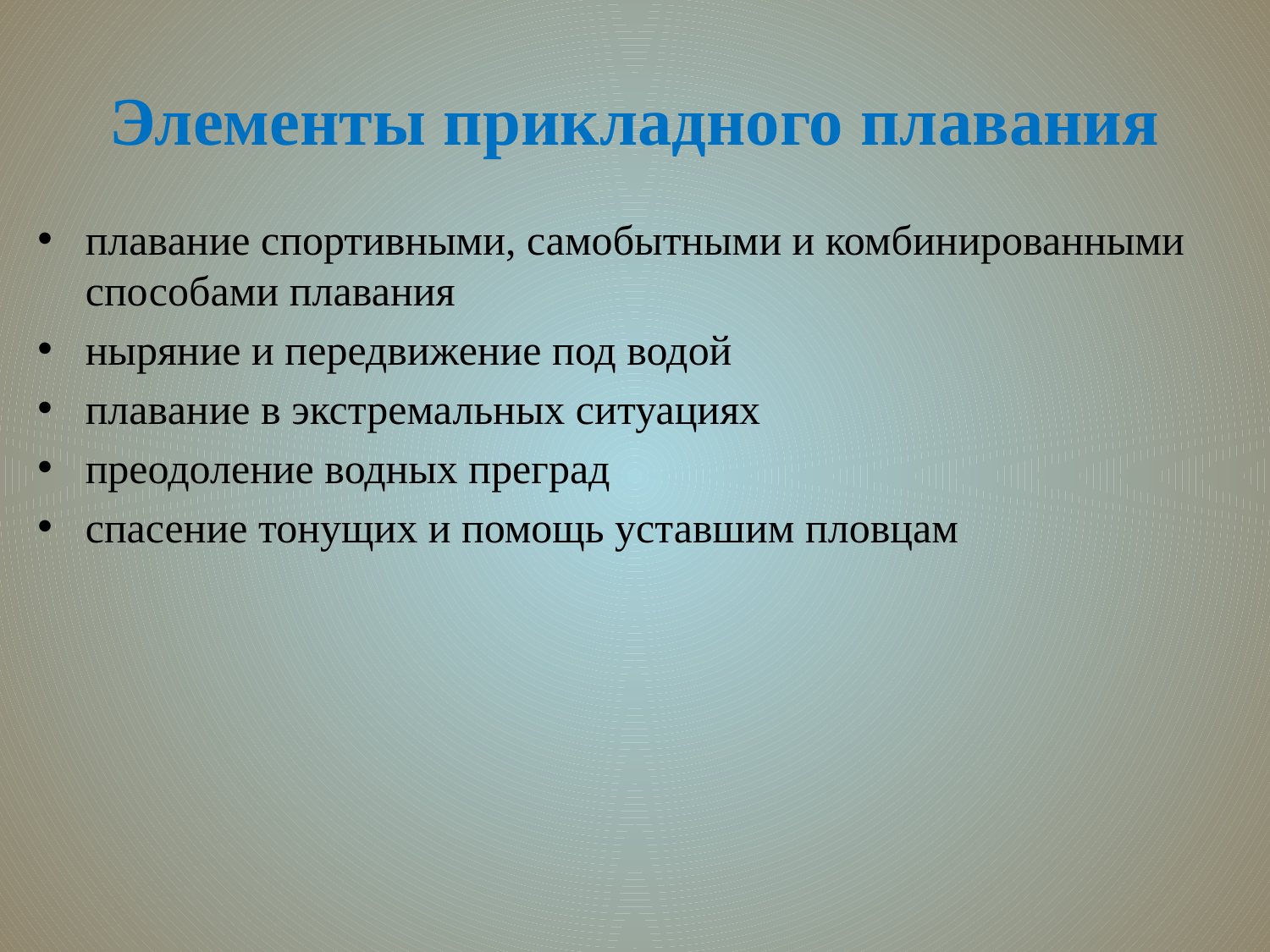

# Элементы прикладного плавания
плавание спортивными, самобытными и комбинированными способами плавания
ныряние и передвижение под водой
плавание в экстремальных ситуациях
преодоление водных преград
спасение тонущих и помощь уставшим пловцам